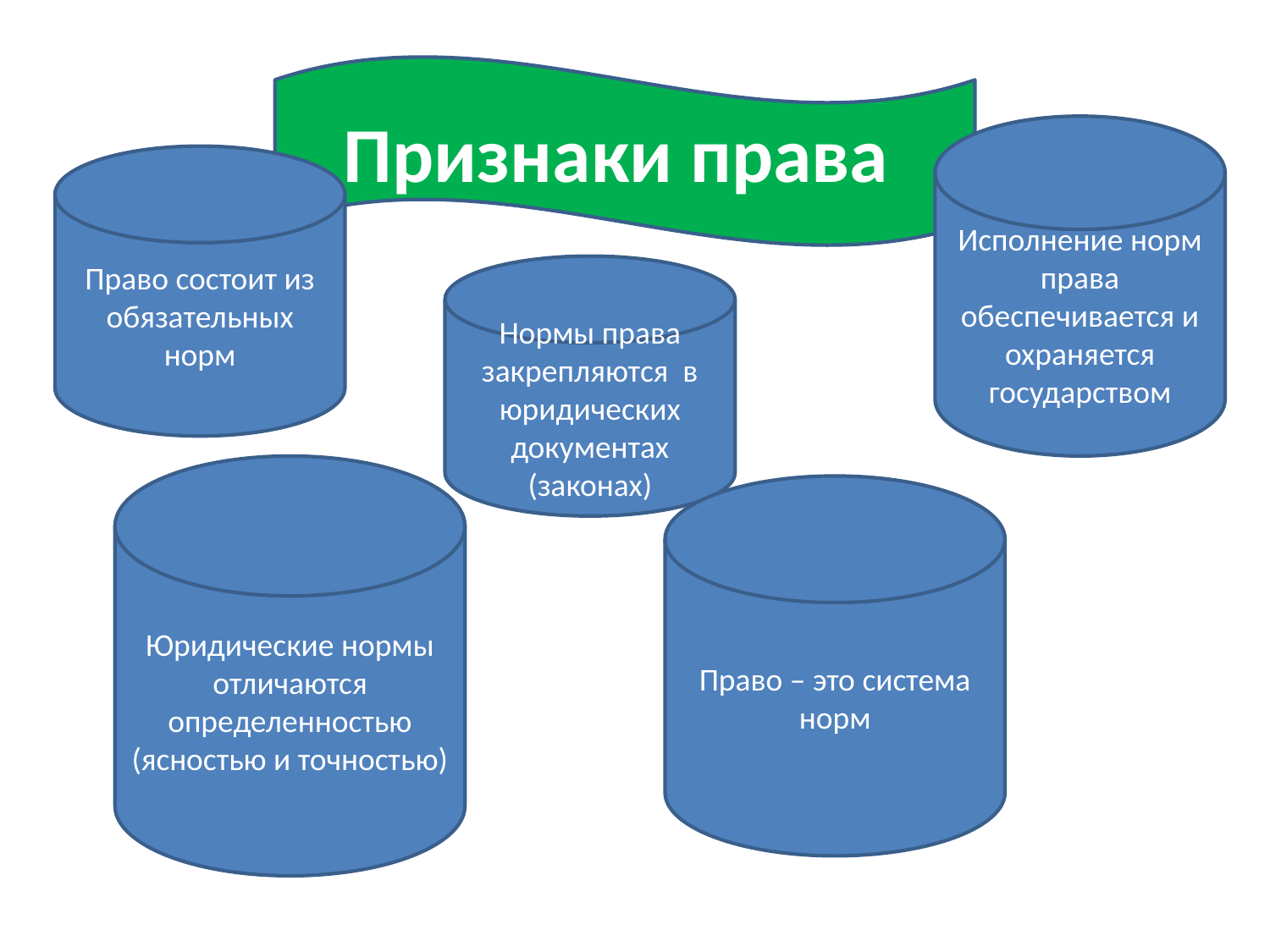

#
Признаки права
Исполнение норм права обеспечивается и охраняется государством
Право состоит из обязательных норм

Нормы права закрепляются  в юридических документах (законах)
Юридические нормы отличаются определенностью (ясностью и точностью)
Право – это система норм